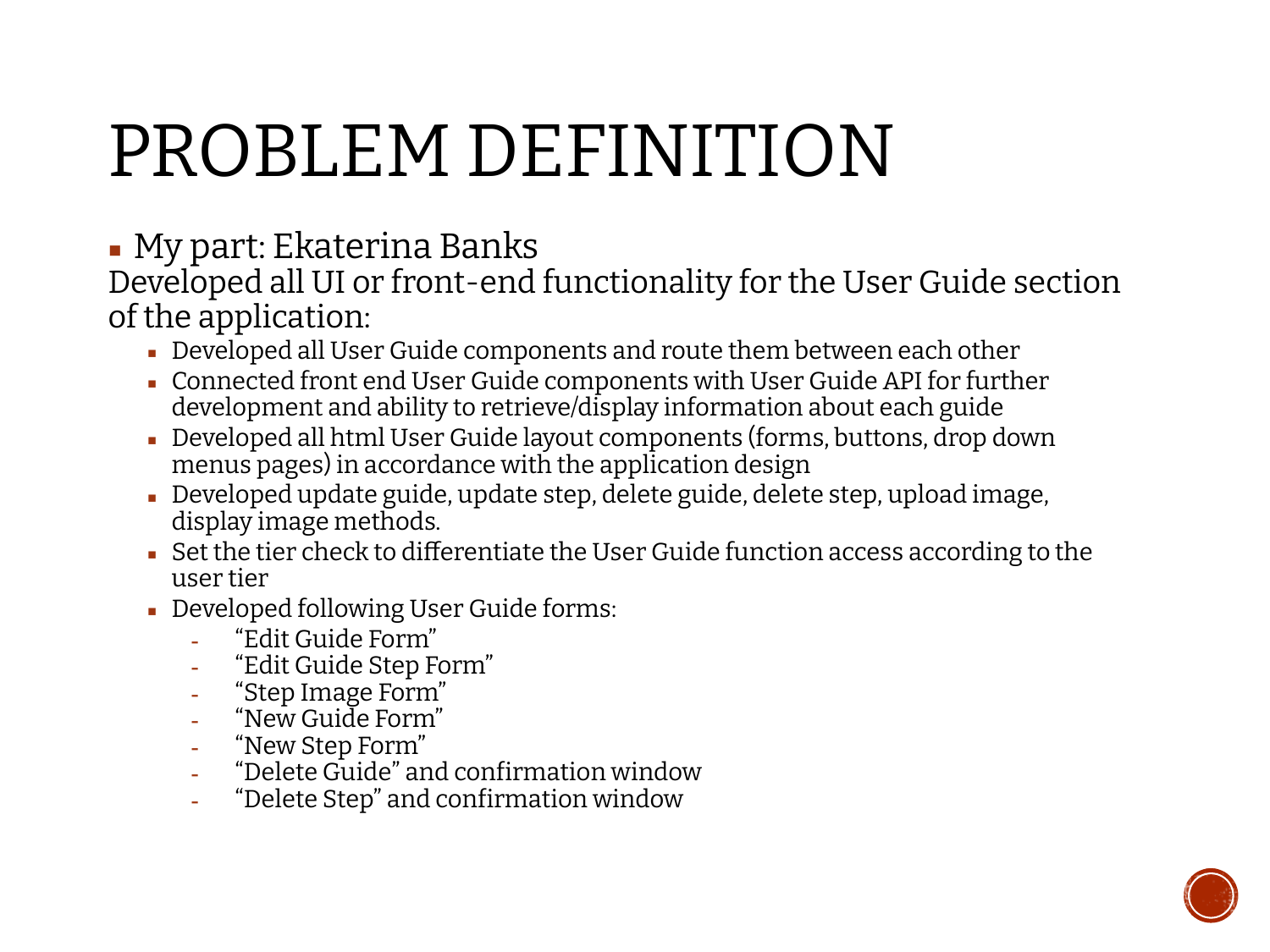

# PROBLEM DEFINITION
My part: Ekaterina Banks
Developed all UI or front-end functionality for the User Guide section of the application:
Developed all User Guide components and route them between each other
Connected front end User Guide components with User Guide API for further development and ability to retrieve/display information about each guide
Developed all html User Guide layout components (forms, buttons, drop down menus pages) in accordance with the application design
Developed update guide, update step, delete guide, delete step, upload image, display image methods.
Set the tier check to differentiate the User Guide function access according to the user tier
Developed following User Guide forms:
“Edit Guide Form”
“Edit Guide Step Form”
“Step Image Form”
“New Guide Form”
“New Step Form”
“Delete Guide” and confirmation window
“Delete Step” and confirmation window